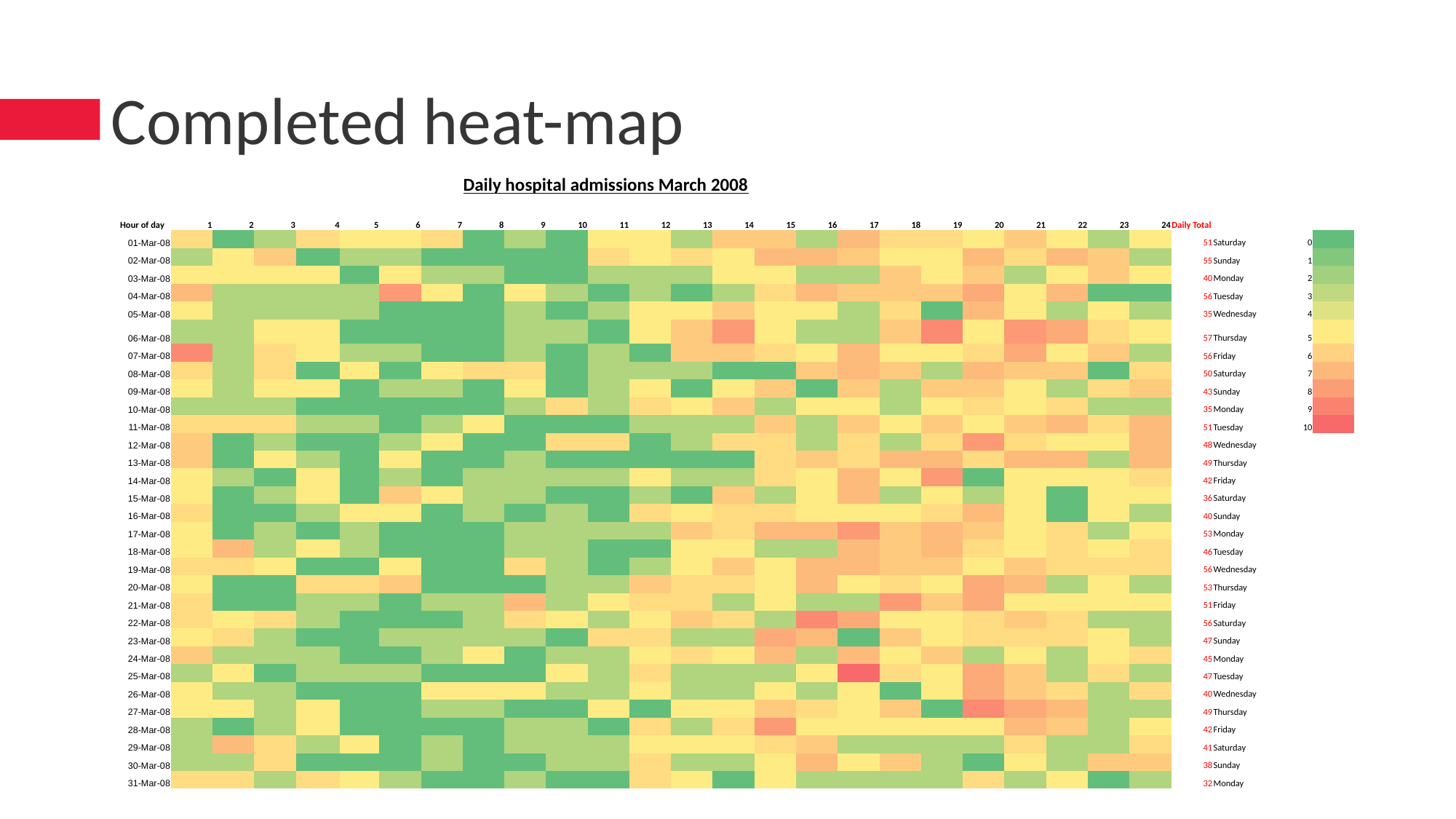

# Completed heat-map
|  |  |  |  |  |  |  |  | Daily hospital admissions March 2008 |  |  |  |  |  |  |  |  |  |  |  |  |  |  |  |  |  |  |  |  |
| --- | --- | --- | --- | --- | --- | --- | --- | --- | --- | --- | --- | --- | --- | --- | --- | --- | --- | --- | --- | --- | --- | --- | --- | --- | --- | --- | --- | --- |
|  |  |  |  |  |  |  |  |  |  |  |  |  |  |  |  |  |  |  |  |  |  |  |  |  |  |  |  |  |
| Hour of day | 1 | 2 | 3 | 4 | 5 | 6 | 7 | 8 | 9 | 10 | 11 | 12 | 13 | 14 | 15 | 16 | 17 | 18 | 19 | 20 | 21 | 22 | 23 | 24 | Daily Total |  |  |  |
| 01-Mar-08 |  |  |  |  |  |  |  |  |  |  |  |  |  |  |  |  |  |  |  |  |  |  |  |  | 51 | Saturday | 0 |  |
| 02-Mar-08 |  |  |  |  |  |  |  |  |  |  |  |  |  |  |  |  |  |  |  |  |  |  |  |  | 55 | Sunday | 1 |  |
| 03-Mar-08 |  |  |  |  |  |  |  |  |  |  |  |  |  |  |  |  |  |  |  |  |  |  |  |  | 40 | Monday | 2 |  |
| 04-Mar-08 |  |  |  |  |  |  |  |  |  |  |  |  |  |  |  |  |  |  |  |  |  |  |  |  | 56 | Tuesday | 3 |  |
| 05-Mar-08 |  |  |  |  |  |  |  |  |  |  |  |  |  |  |  |  |  |  |  |  |  |  |  |  | 35 | Wednesday | 4 |  |
| 06-Mar-08 |  |  |  |  |  |  |  |  |  |  |  |  |  |  |  |  |  |  |  |  |  |  |  |  | 57 | Thursday | 5 |  |
| 07-Mar-08 |  |  |  |  |  |  |  |  |  |  |  |  |  |  |  |  |  |  |  |  |  |  |  |  | 56 | Friday | 6 |  |
| 08-Mar-08 |  |  |  |  |  |  |  |  |  |  |  |  |  |  |  |  |  |  |  |  |  |  |  |  | 50 | Saturday | 7 |  |
| 09-Mar-08 |  |  |  |  |  |  |  |  |  |  |  |  |  |  |  |  |  |  |  |  |  |  |  |  | 43 | Sunday | 8 |  |
| 10-Mar-08 |  |  |  |  |  |  |  |  |  |  |  |  |  |  |  |  |  |  |  |  |  |  |  |  | 35 | Monday | 9 |  |
| 11-Mar-08 |  |  |  |  |  |  |  |  |  |  |  |  |  |  |  |  |  |  |  |  |  |  |  |  | 51 | Tuesday | 10 |  |
| 12-Mar-08 |  |  |  |  |  |  |  |  |  |  |  |  |  |  |  |  |  |  |  |  |  |  |  |  | 48 | Wednesday |  |  |
| 13-Mar-08 |  |  |  |  |  |  |  |  |  |  |  |  |  |  |  |  |  |  |  |  |  |  |  |  | 49 | Thursday |  |  |
| 14-Mar-08 |  |  |  |  |  |  |  |  |  |  |  |  |  |  |  |  |  |  |  |  |  |  |  |  | 42 | Friday |  |  |
| 15-Mar-08 |  |  |  |  |  |  |  |  |  |  |  |  |  |  |  |  |  |  |  |  |  |  |  |  | 36 | Saturday |  |  |
| 16-Mar-08 |  |  |  |  |  |  |  |  |  |  |  |  |  |  |  |  |  |  |  |  |  |  |  |  | 40 | Sunday |  |  |
| 17-Mar-08 |  |  |  |  |  |  |  |  |  |  |  |  |  |  |  |  |  |  |  |  |  |  |  |  | 53 | Monday |  |  |
| 18-Mar-08 |  |  |  |  |  |  |  |  |  |  |  |  |  |  |  |  |  |  |  |  |  |  |  |  | 46 | Tuesday |  |  |
| 19-Mar-08 |  |  |  |  |  |  |  |  |  |  |  |  |  |  |  |  |  |  |  |  |  |  |  |  | 56 | Wednesday |  |  |
| 20-Mar-08 |  |  |  |  |  |  |  |  |  |  |  |  |  |  |  |  |  |  |  |  |  |  |  |  | 53 | Thursday |  |  |
| 21-Mar-08 |  |  |  |  |  |  |  |  |  |  |  |  |  |  |  |  |  |  |  |  |  |  |  |  | 51 | Friday |  |  |
| 22-Mar-08 |  |  |  |  |  |  |  |  |  |  |  |  |  |  |  |  |  |  |  |  |  |  |  |  | 56 | Saturday |  |  |
| 23-Mar-08 |  |  |  |  |  |  |  |  |  |  |  |  |  |  |  |  |  |  |  |  |  |  |  |  | 47 | Sunday |  |  |
| 24-Mar-08 |  |  |  |  |  |  |  |  |  |  |  |  |  |  |  |  |  |  |  |  |  |  |  |  | 45 | Monday |  |  |
| 25-Mar-08 |  |  |  |  |  |  |  |  |  |  |  |  |  |  |  |  |  |  |  |  |  |  |  |  | 47 | Tuesday |  |  |
| 26-Mar-08 |  |  |  |  |  |  |  |  |  |  |  |  |  |  |  |  |  |  |  |  |  |  |  |  | 40 | Wednesday |  |  |
| 27-Mar-08 |  |  |  |  |  |  |  |  |  |  |  |  |  |  |  |  |  |  |  |  |  |  |  |  | 49 | Thursday |  |  |
| 28-Mar-08 |  |  |  |  |  |  |  |  |  |  |  |  |  |  |  |  |  |  |  |  |  |  |  |  | 42 | Friday |  |  |
| 29-Mar-08 |  |  |  |  |  |  |  |  |  |  |  |  |  |  |  |  |  |  |  |  |  |  |  |  | 41 | Saturday |  |  |
| 30-Mar-08 |  |  |  |  |  |  |  |  |  |  |  |  |  |  |  |  |  |  |  |  |  |  |  |  | 38 | Sunday |  |  |
| 31-Mar-08 |  |  |  |  |  |  |  |  |  |  |  |  |  |  |  |  |  |  |  |  |  |  |  |  | 32 | Monday |  |  |